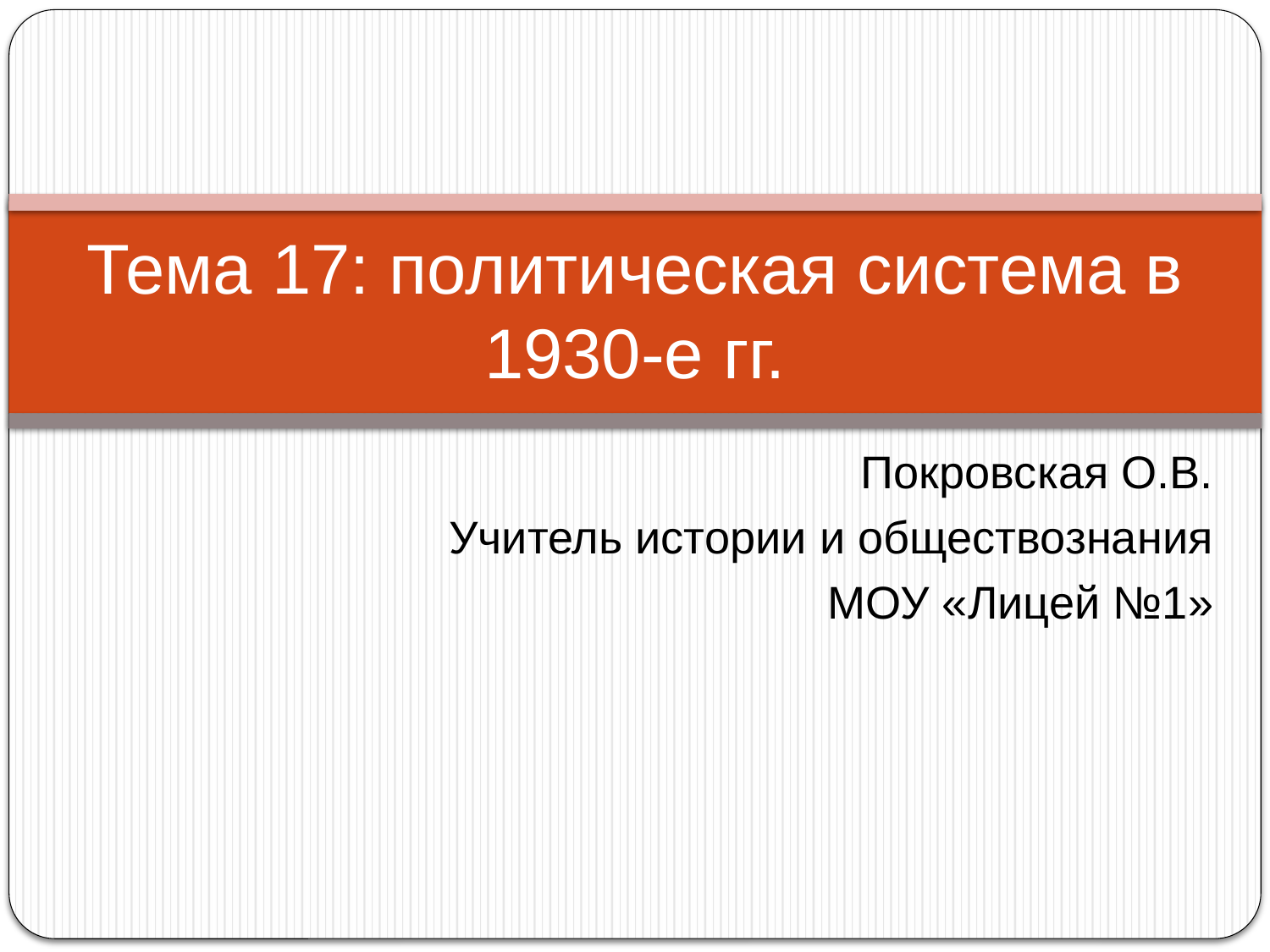

# Тема 17: политическая система в 1930-е гг.
Покровская О.В.
Учитель истории и обществознания
МОУ «Лицей №1»